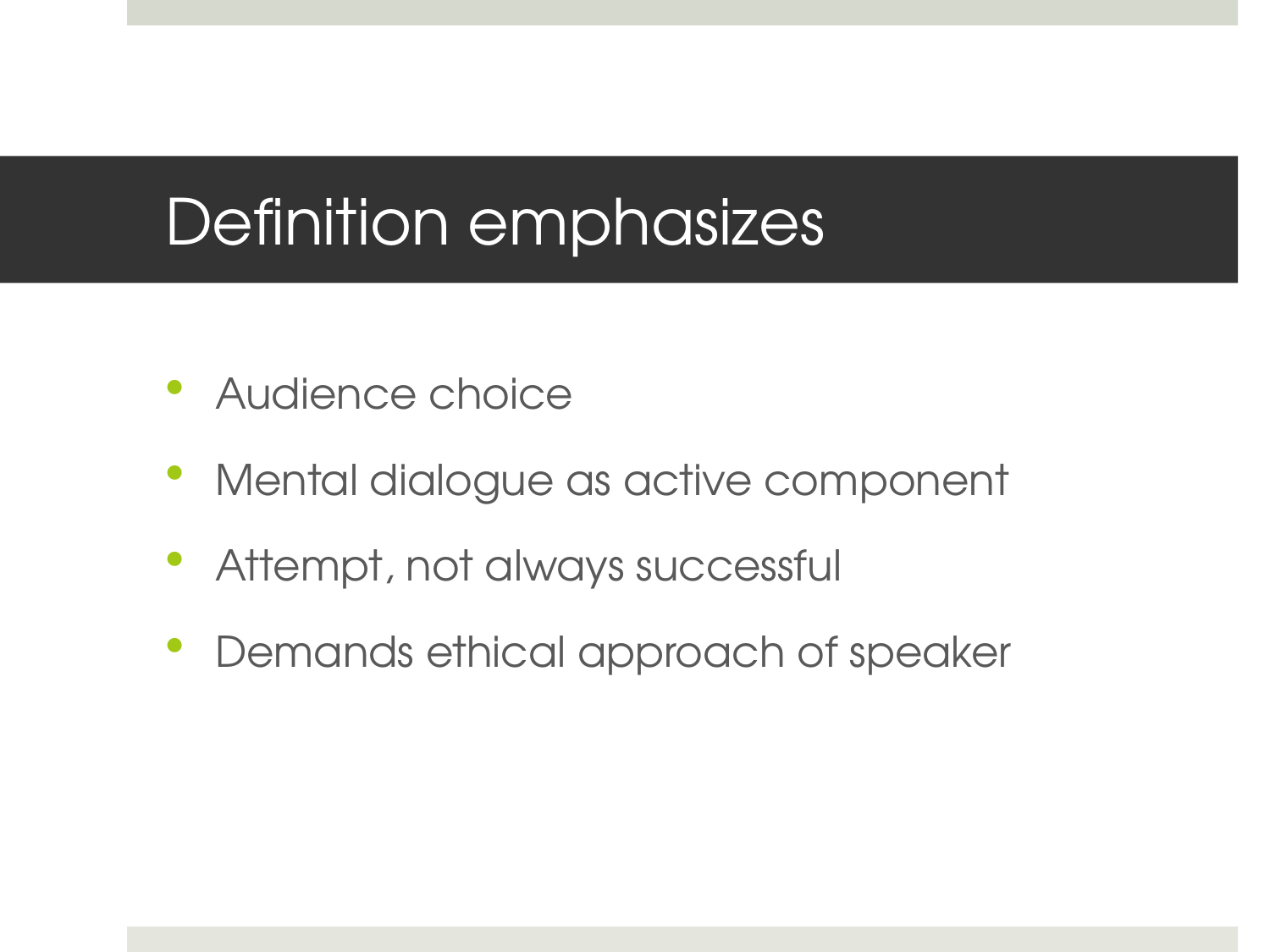

# Definition emphasizes
Audience choice
Mental dialogue as active component
Attempt, not always successful
Demands ethical approach of speaker